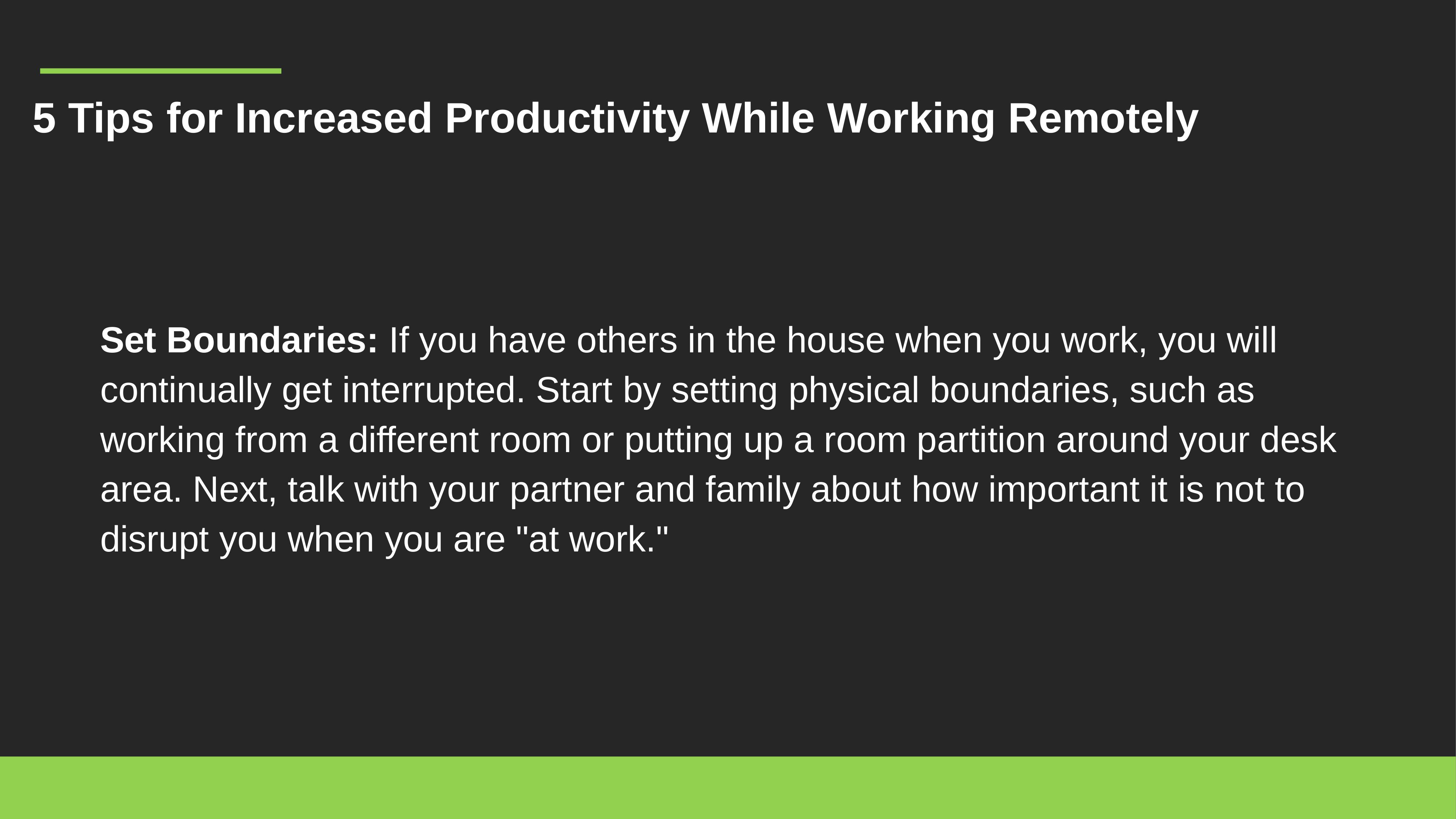

5 Tips for Increased Productivity While Working Remotely
Set Boundaries: If you have others in the house when you work, you will continually get interrupted. Start by setting physical boundaries, such as working from a different room or putting up a room partition around your desk area. Next, talk with your partner and family about how important it is not to disrupt you when you are "at work."